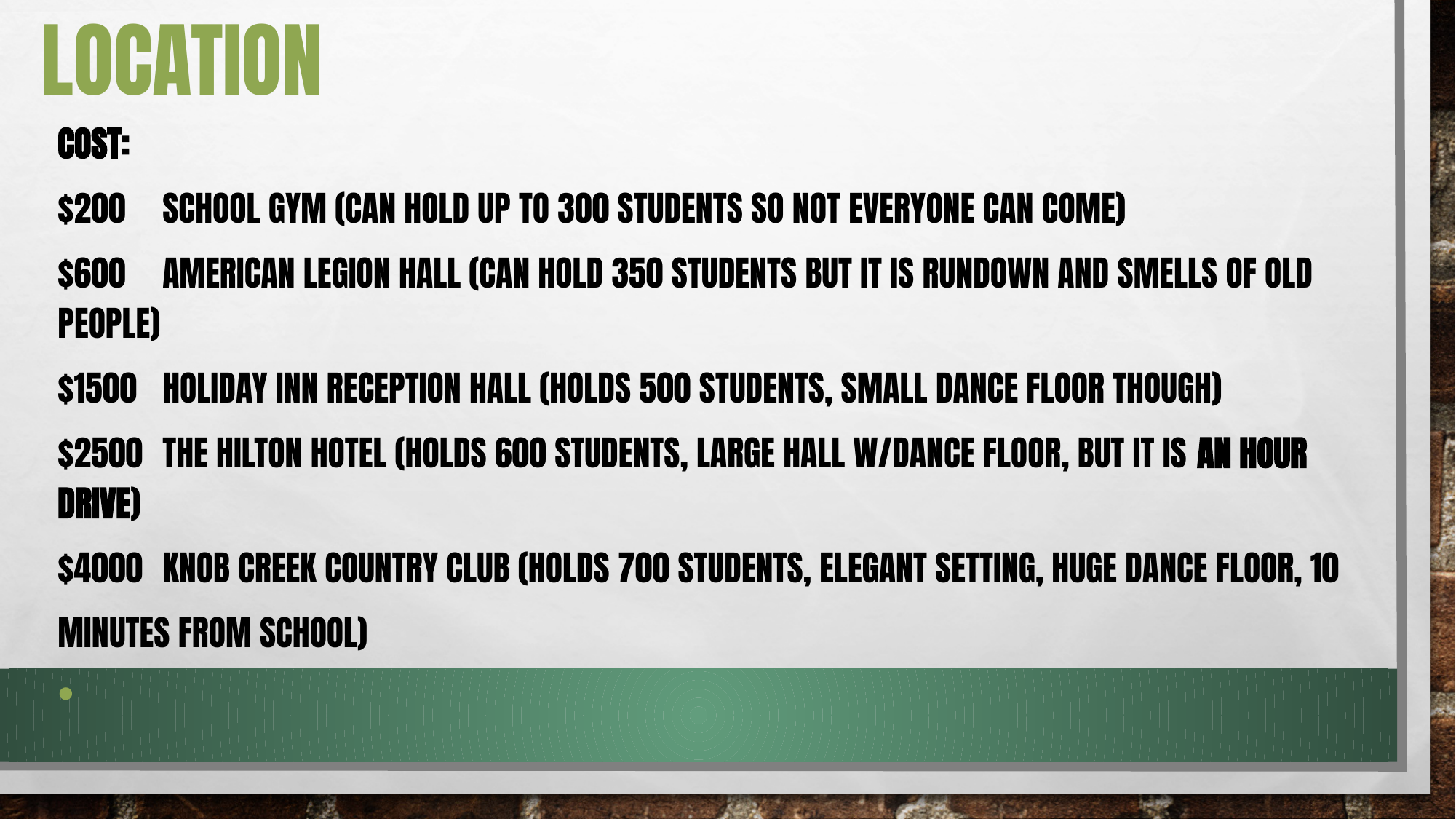

# Location
Cost:
$200	School Gym (Can hold up to 300 students so not everyone can come)
$600	American Legion Hall (Can hold 350 students but it is rundown and smells of old people)
$1500	Holiday Inn Reception Hall (Holds 500 students, small dance floor though)
$2500	The Hilton Hotel (Holds 600 students, large hall w/dance floor, but it is an hour drive)
$4000	Knob Creek Country Club (Holds 700 students, elegant setting, huge dance floor, 10
minutes from school)